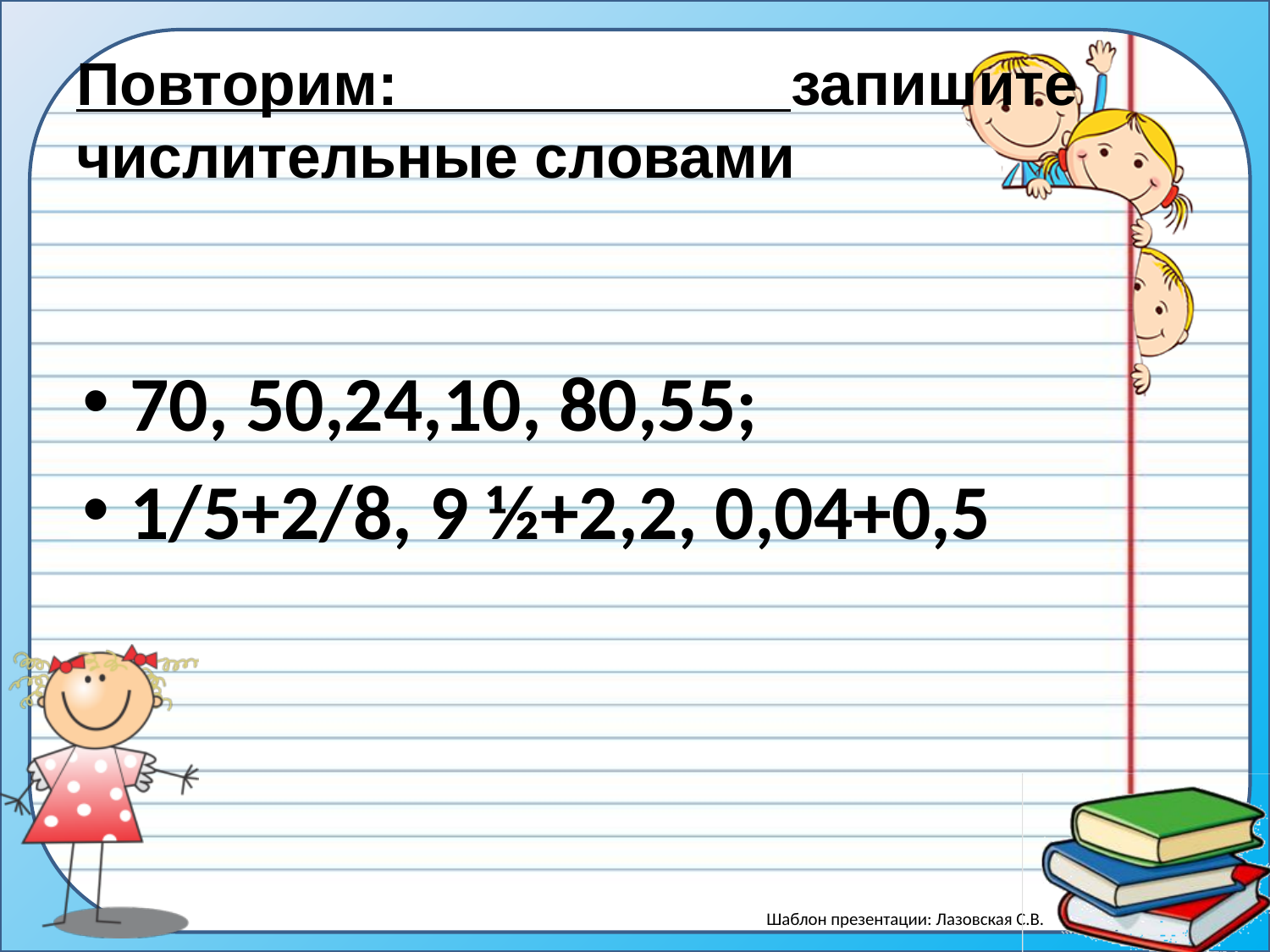

# Повторим: запишите числительные словами
70, 50,24,10, 80,55;
1/5+2/8, 9 ½+2,2, 0,04+0,5